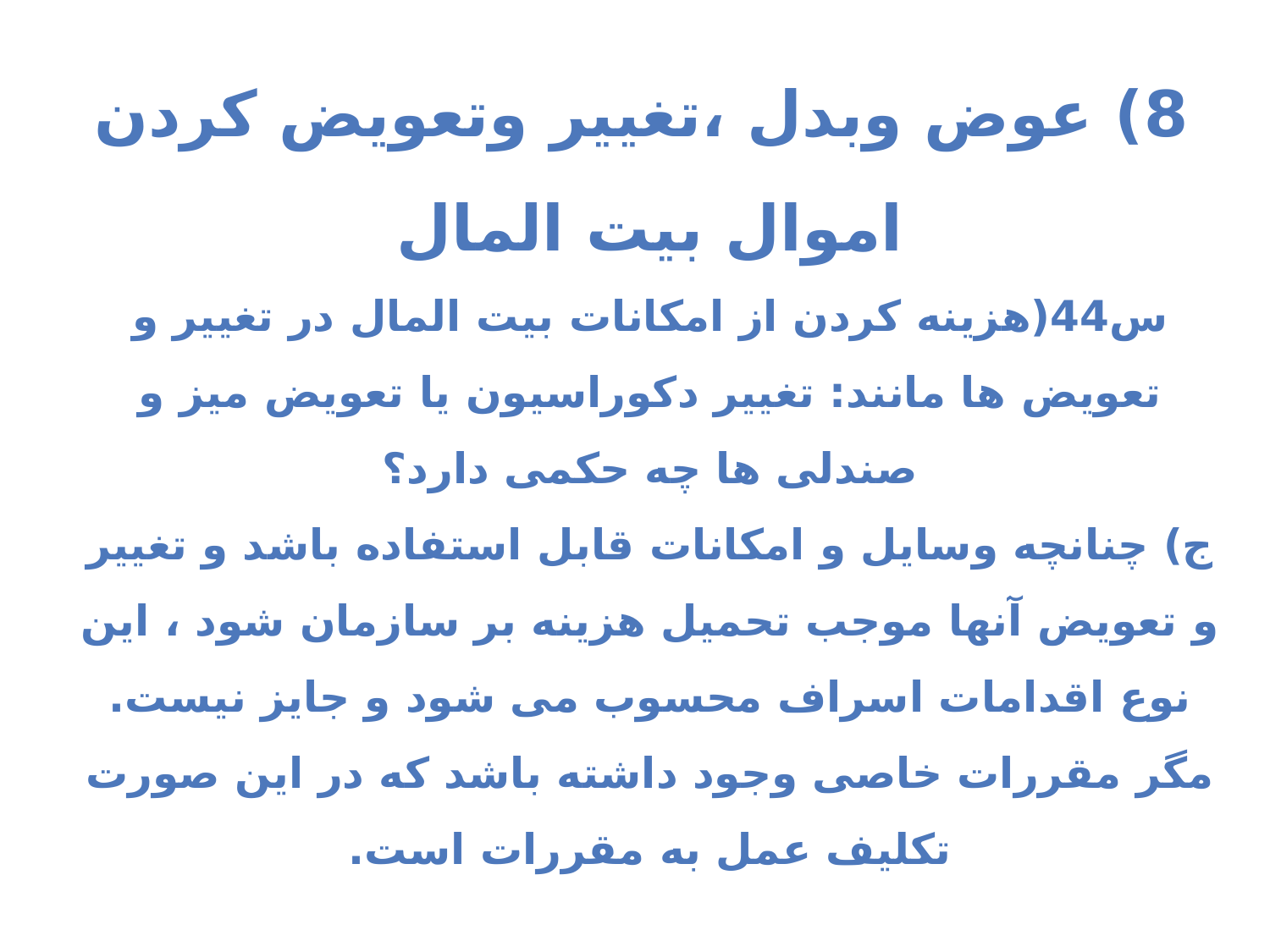

8) عوض وبدل ،تغییر وتعویض کردن اموال بیت المال
س44(هزینه کردن از امکانات بیت المال در تغییر و تعویض ها مانند: تغییر دکوراسیون یا تعویض میز و صندلی ها چه حکمی دارد؟
ج) چنانچه وسایل و امکانات قابل استفاده باشد و تغییر و تعویض آنها موجب تحمیل هزینه بر سازمان شود ، این نوع اقدامات اسراف محسوب می شود و جایز نیست. مگر مقررات خاصی وجود داشته باشد که در این صورت تکلیف عمل به مقررات است.